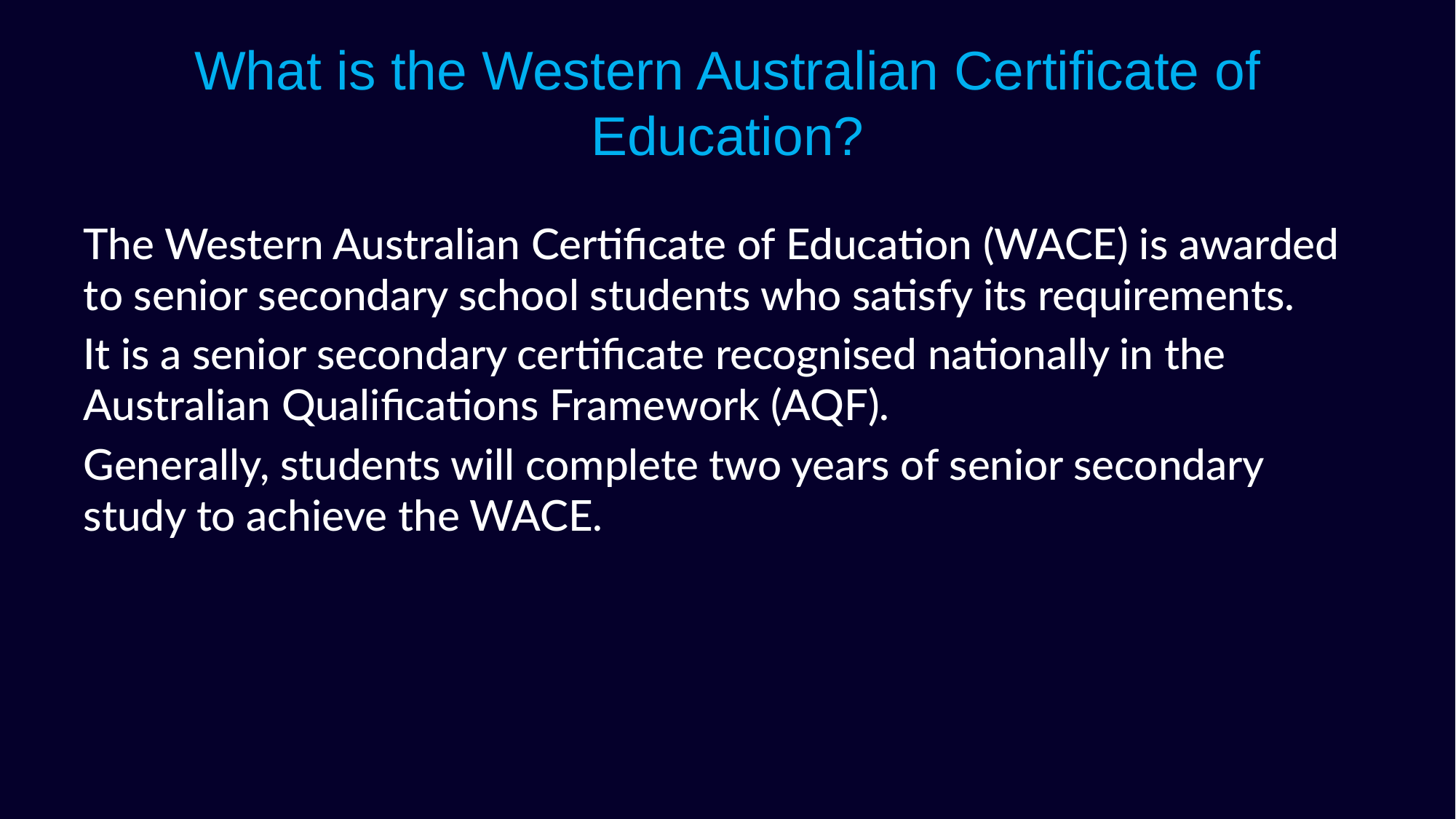

# What is the Western Australian Certificate of Education?
The Western Australian Certificate of Education (WACE) is awarded to senior secondary school students who satisfy its requirements.
It is a senior secondary certificate recognised nationally in the Australian Qualifications Framework (AQF).
Generally, students will complete two years of senior secondary study to achieve the WACE.